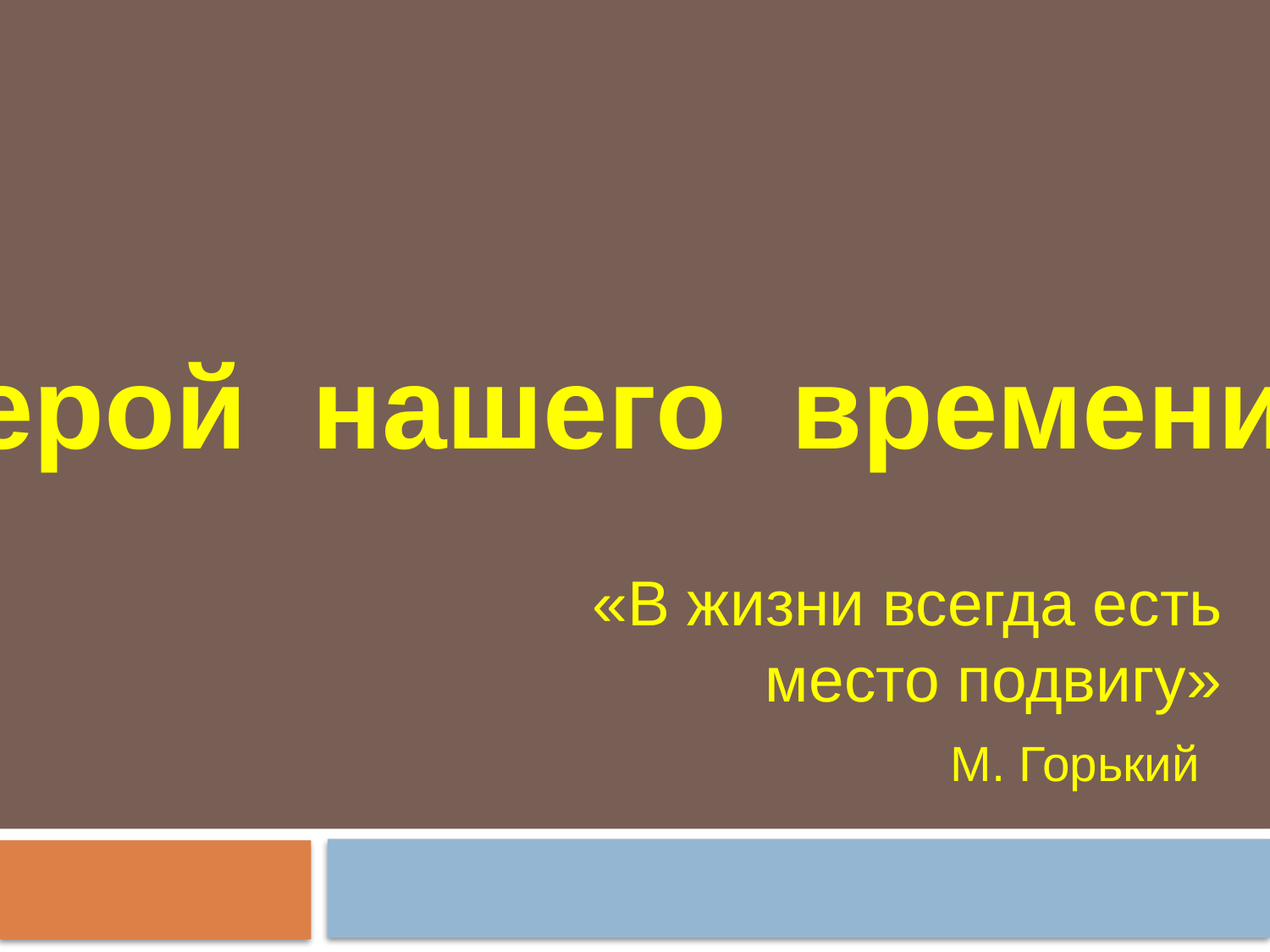

Герой  нашего  времени…
«В жизни всегда есть место подвигу»

М. Горький